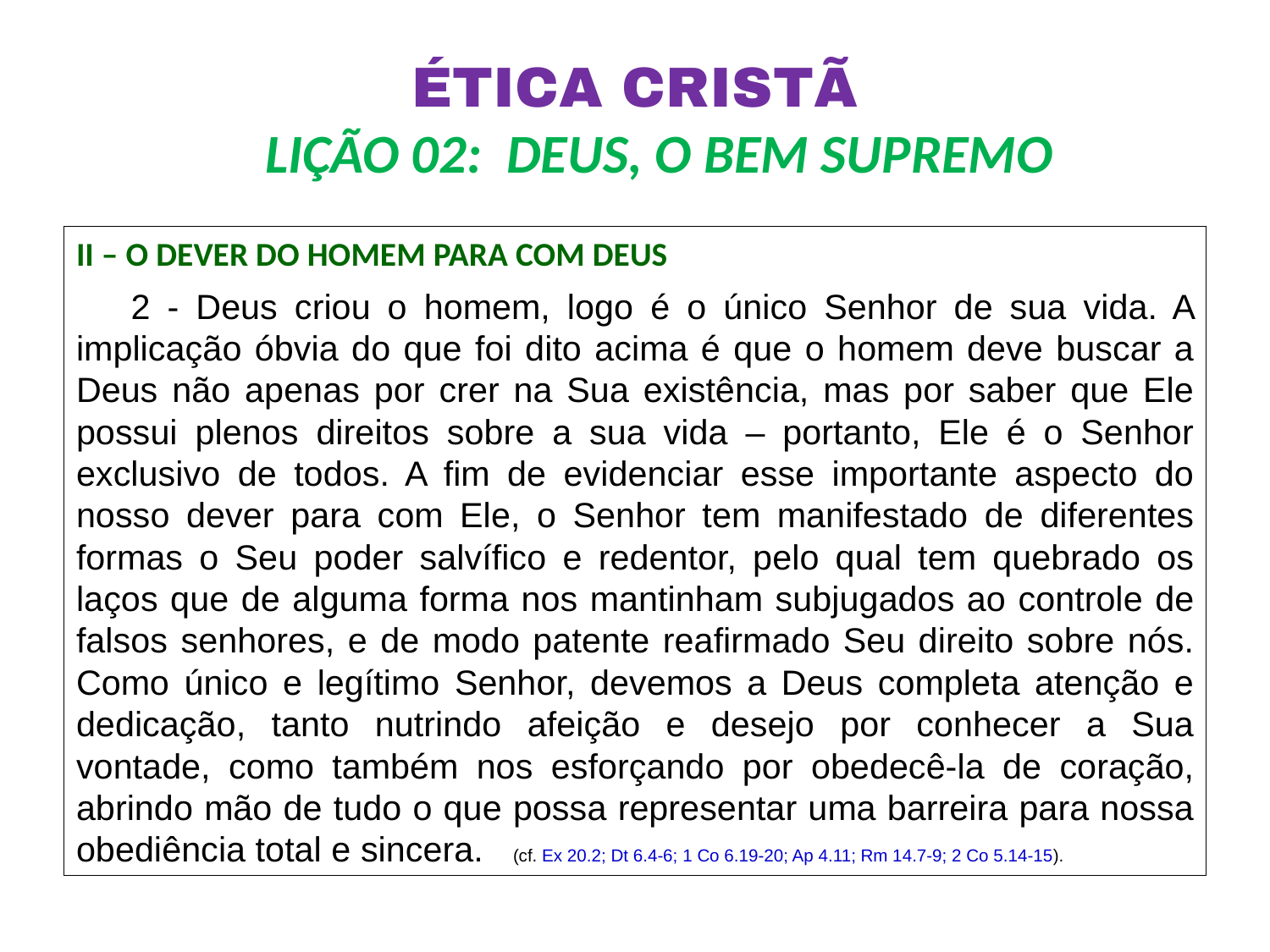

# ÉTICA CRISTÃ LIÇÃO 02:  DEUS, O BEM SUPREMO
II – O DEVER DO HOMEM PARA COM DEUS

	2 - Deus criou o homem, logo é o único Senhor de sua vida. A implicação óbvia do que foi dito acima é que o homem deve buscar a Deus não apenas por crer na Sua existência, mas por saber que Ele possui plenos direitos sobre a sua vida – portanto, Ele é o Senhor exclusivo de todos. A fim de evidenciar esse importante aspecto do nosso dever para com Ele, o Senhor tem manifestado de diferentes formas o Seu poder salvífico e redentor, pelo qual tem quebrado os laços que de alguma forma nos mantinham subjugados ao controle de falsos senhores, e de modo patente reafirmado Seu direito sobre nós. Como único e legítimo Senhor, devemos a Deus completa atenção e dedicação, tanto nutrindo afeição e desejo por conhecer a Sua vontade, como também nos esforçando por obedecê-la de coração, abrindo mão de tudo o que possa representar uma barreira para nossa obediência total e sincera.	(cf. Ex 20.2; Dt 6.4-6; 1 Co 6.19-20; Ap 4.11; Rm 14.7-9; 2 Co 5.14-15).